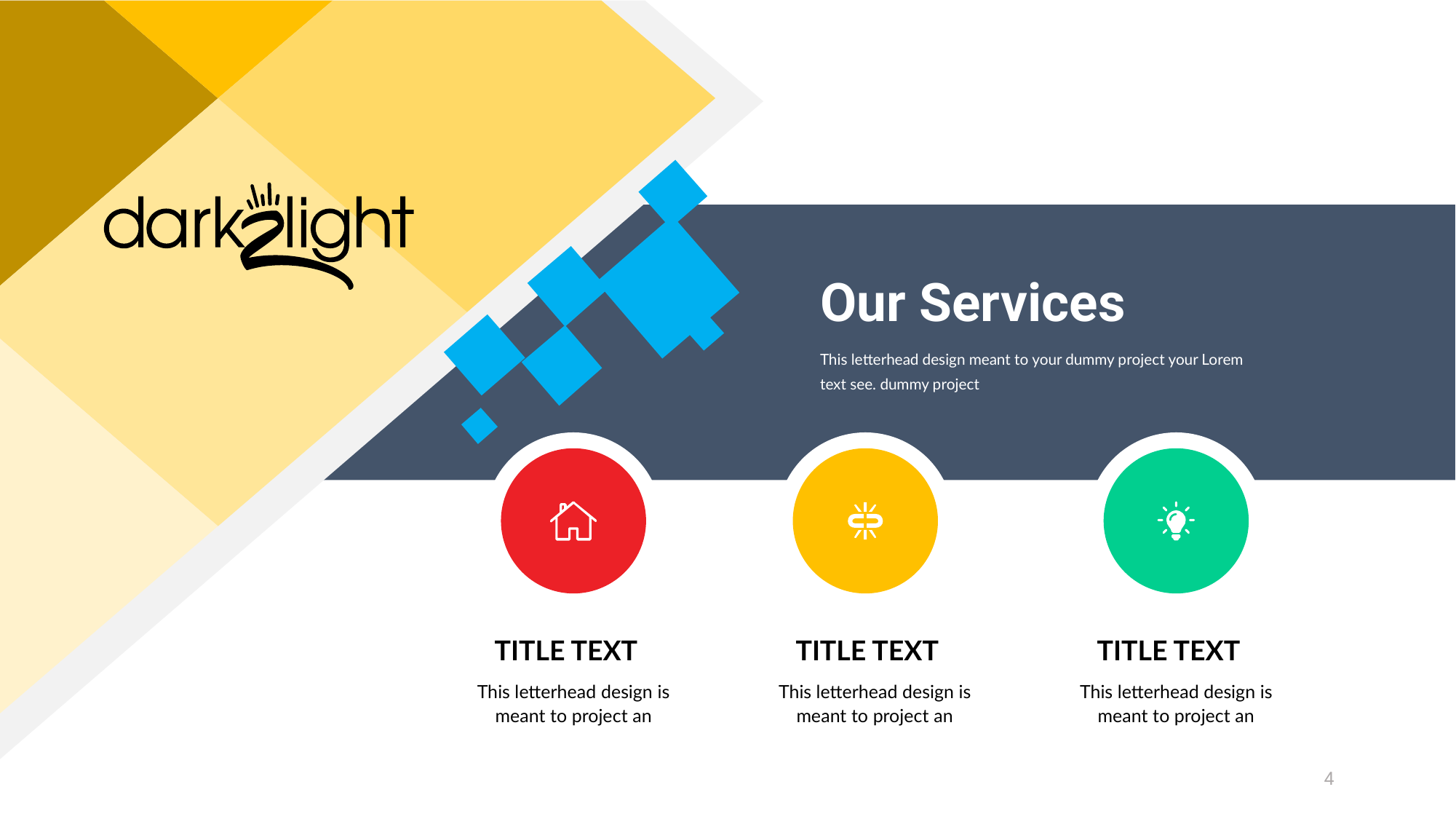

# Our Services
This letterhead design meant to your dummy project your Lorem text see. dummy project

TITLE TEXT
This letterhead design is meant to project an

TITLE TEXT
This letterhead design is meant to project an

TITLE TEXT
This letterhead design is meant to project an
4